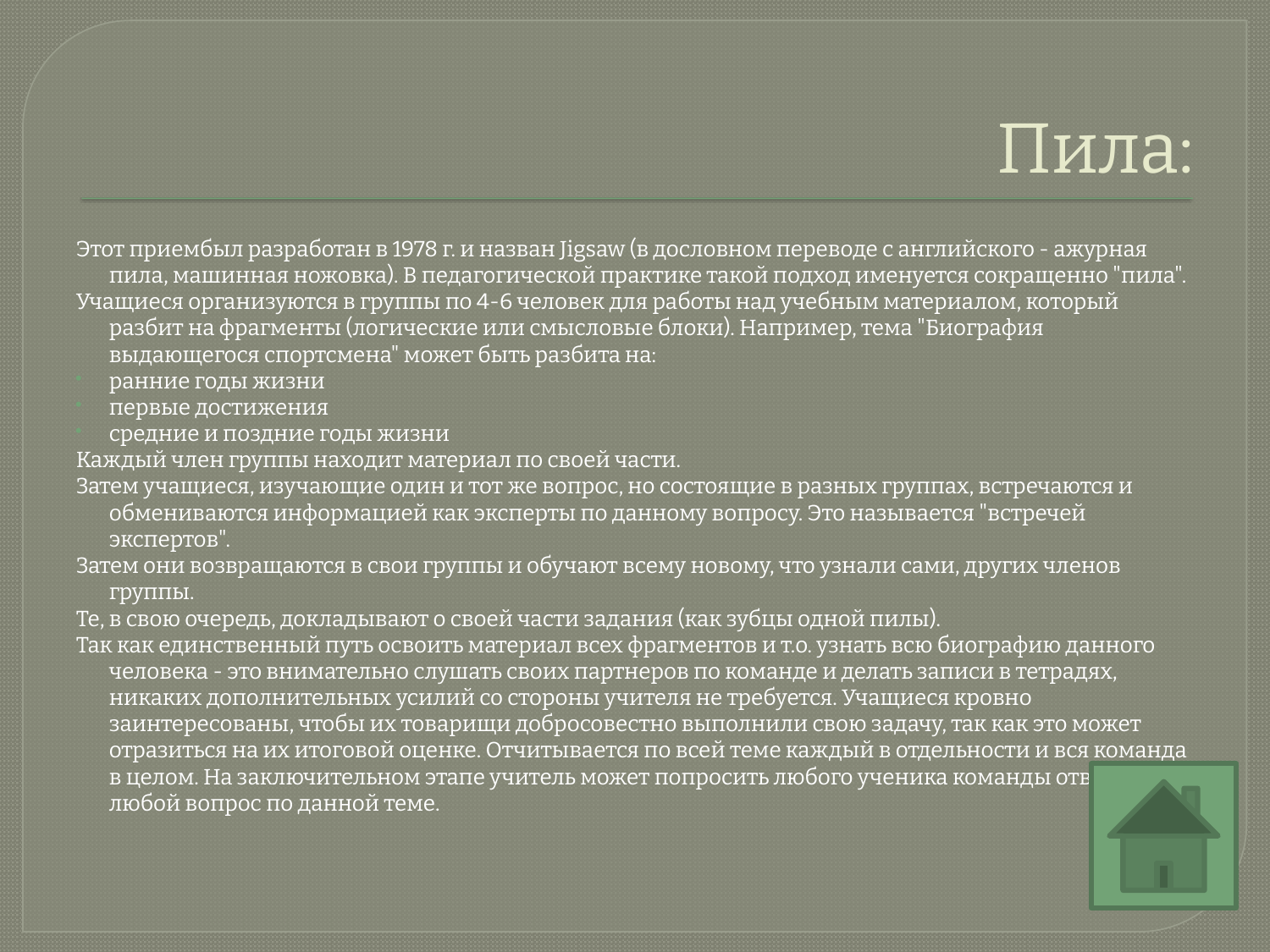

# Пила:
Этот приембыл разработан в 1978 г. и назван Jigsaw (в дословном переводе с английского - ажурная пила, машинная ножовка). В педагогической практике такой подход именуется сокращенно "пила".
Учащиеся организуются в группы по 4-6 человек для работы над учебным материалом, который разбит на фрагменты (логические или смысловые блоки). Например, тема "Биография выдающегося спортсмена" может быть разбита на:
ранние годы жизни
первые достижения
средние и поздние годы жизни
Каждый член группы находит материал по своей части.
Затем учащиеся, изучающие один и тот же вопрос, но состоящие в разных группах, встречаются и обмениваются информацией как эксперты по данному вопросу. Это называется "встречей экспертов".
Затем они возвращаются в свои группы и обучают всему новому, что узнали сами, других членов группы.
Те, в свою очередь, докладывают о своей части задания (как зубцы одной пилы).
Так как единственный путь освоить материал всех фрагментов и т.о. узнать всю биографию данного человека - это внимательно слушать своих партнеров по команде и делать записи в тетрадях, никаких дополнительных усилий со стороны учителя не требуется. Учащиеся кровно заинтересованы, чтобы их товарищи добросовестно выполнили свою задачу, так как это может отразиться на их итоговой оценке. Отчитывается по всей теме каждый в отдельности и вся команда в целом. На заключительном этапе учитель может попросить любого ученика команды ответить на любой вопрос по данной теме.